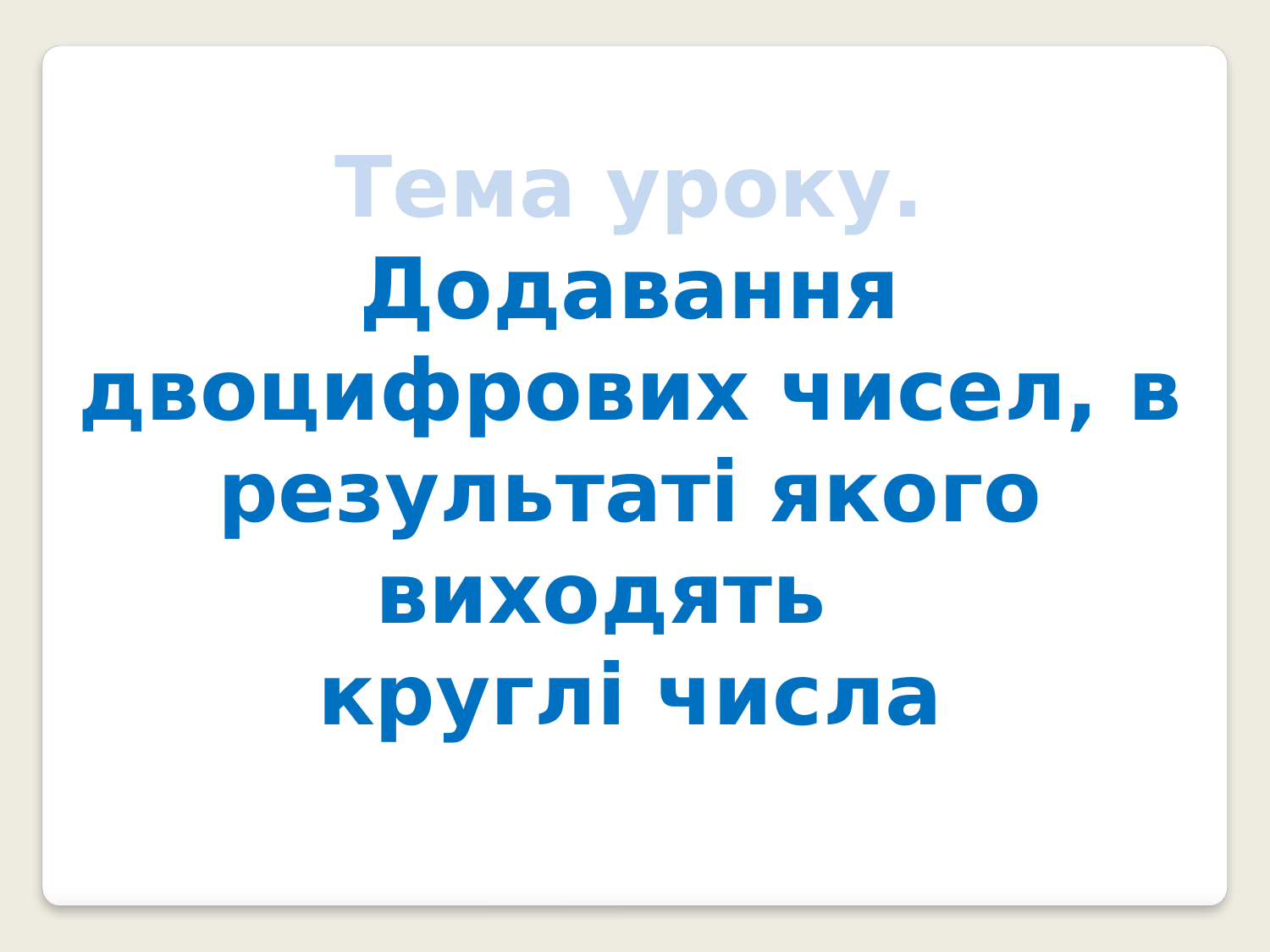

Тема уроку. Додавання двоцифрових чисел, в результаті якого виходять
круглі числа